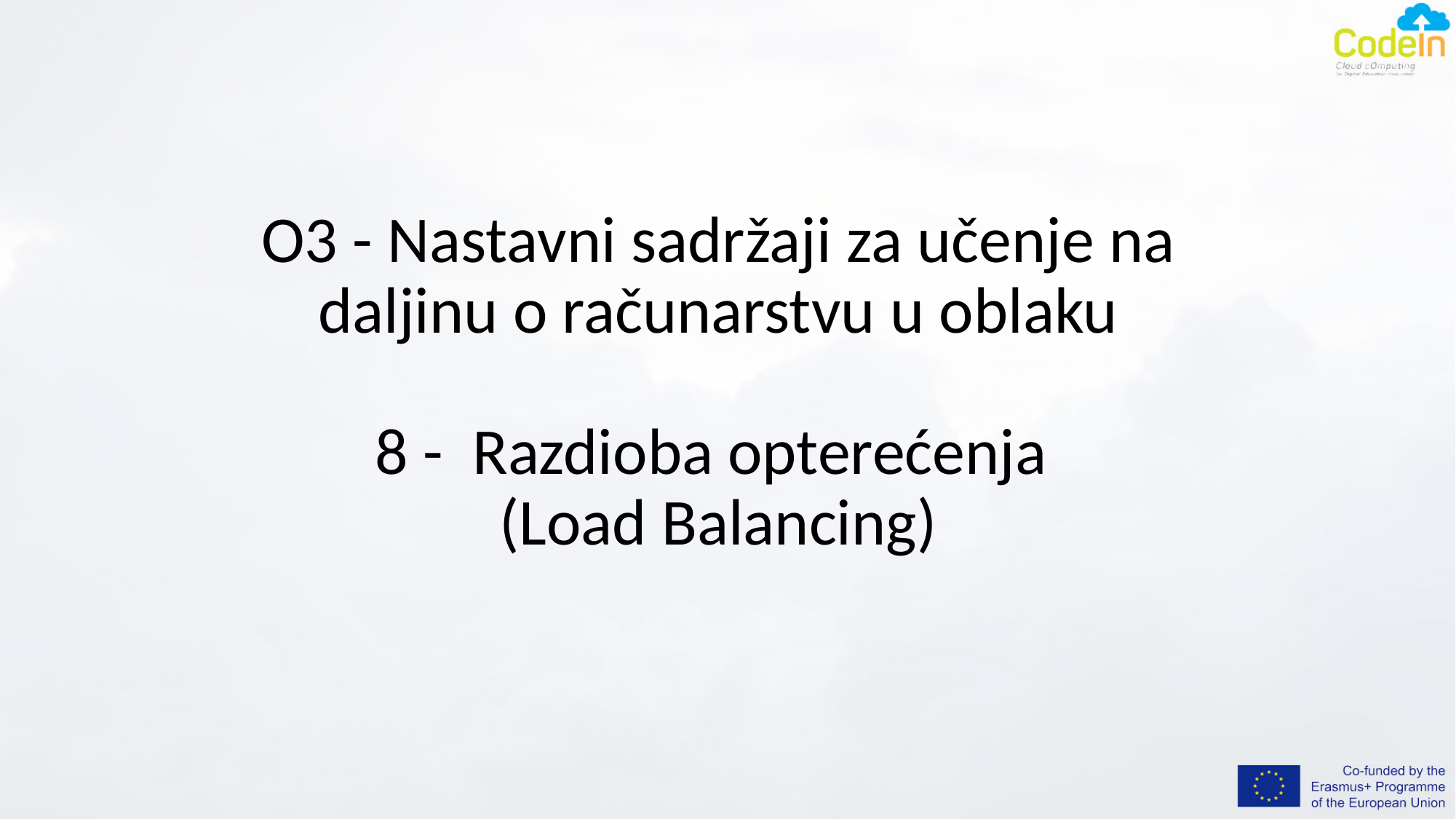

# O3 - Nastavni sadržaji za učenje na daljinu o računarstvu u oblaku 8 -  Razdioba opterećenja (Load Balancing)